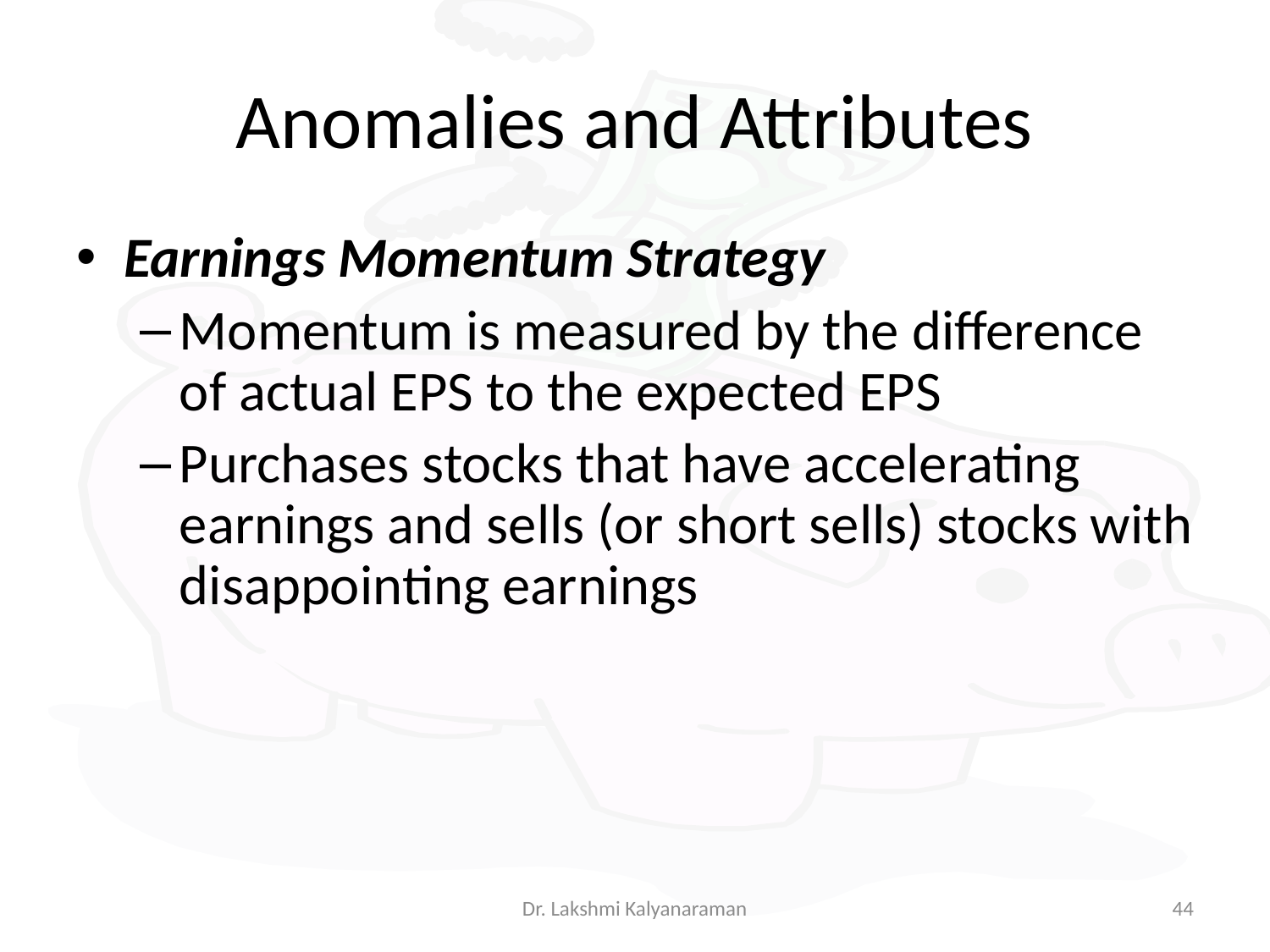

# Anomalies and Attributes
Earnings Momentum Strategy
Momentum is measured by the difference of actual EPS to the expected EPS
Purchases stocks that have accelerating earnings and sells (or short sells) stocks with disappointing earnings
Dr. Lakshmi Kalyanaraman
44